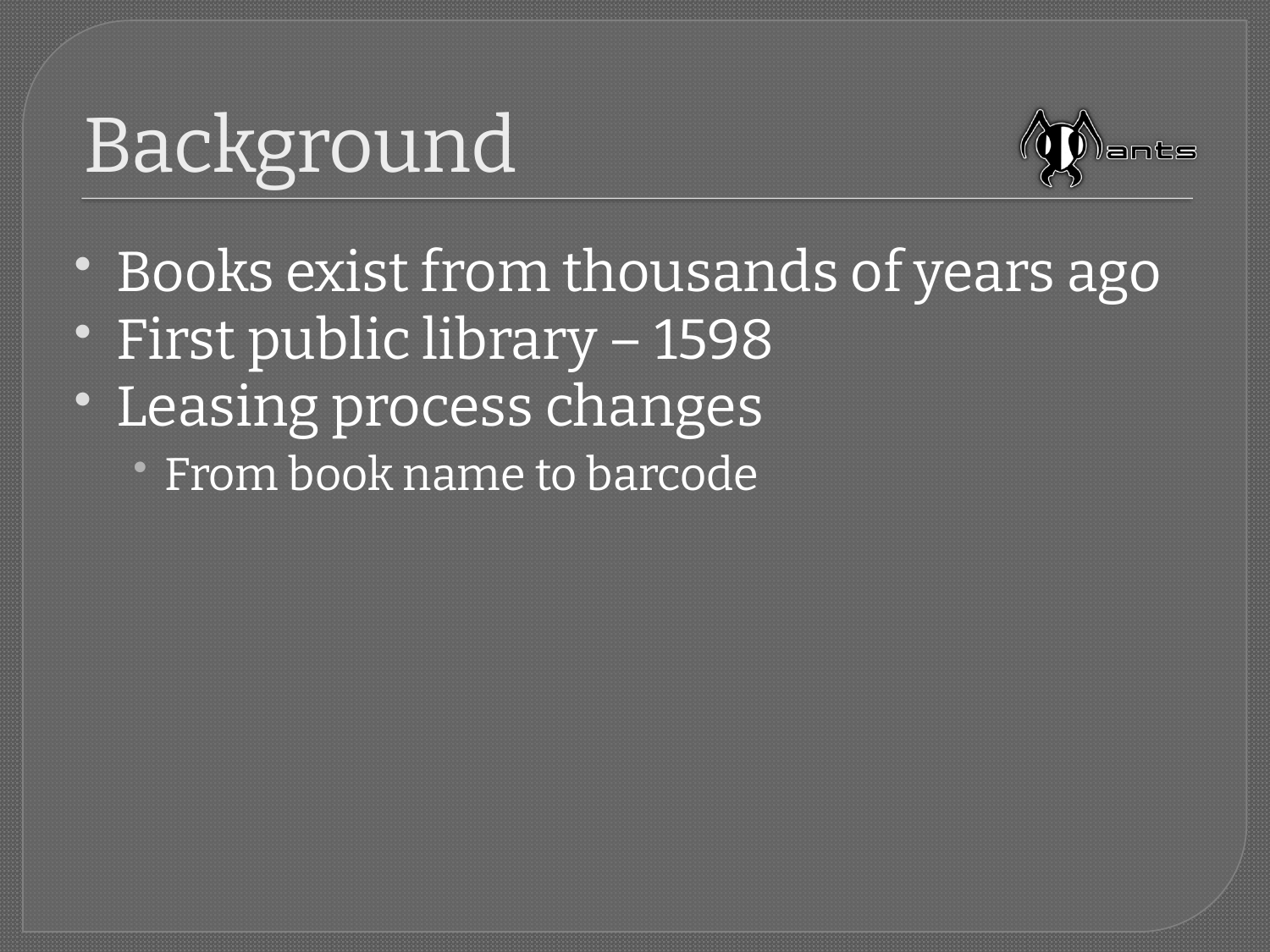

# Background
Books exist from thousands of years ago
First public library – 1598
Leasing process changes
From book name to barcode